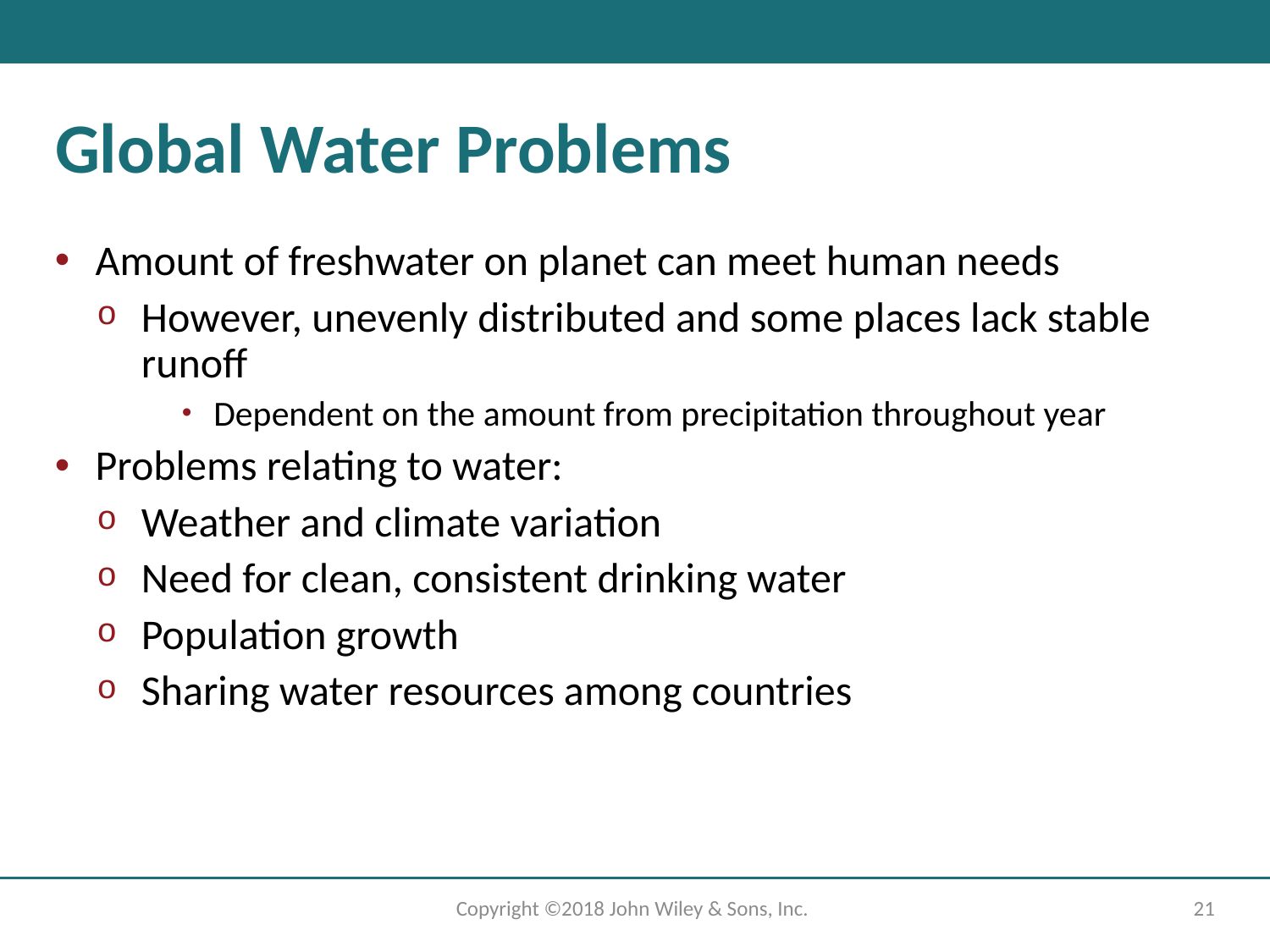

# Global Water Problems
Amount of freshwater on planet can meet human needs
However, unevenly distributed and some places lack stable runoff
Dependent on the amount from precipitation throughout year
Problems relating to water:
Weather and climate variation
Need for clean, consistent drinking water
Population growth
Sharing water resources among countries
Copyright ©2018 John Wiley & Sons, Inc.
21